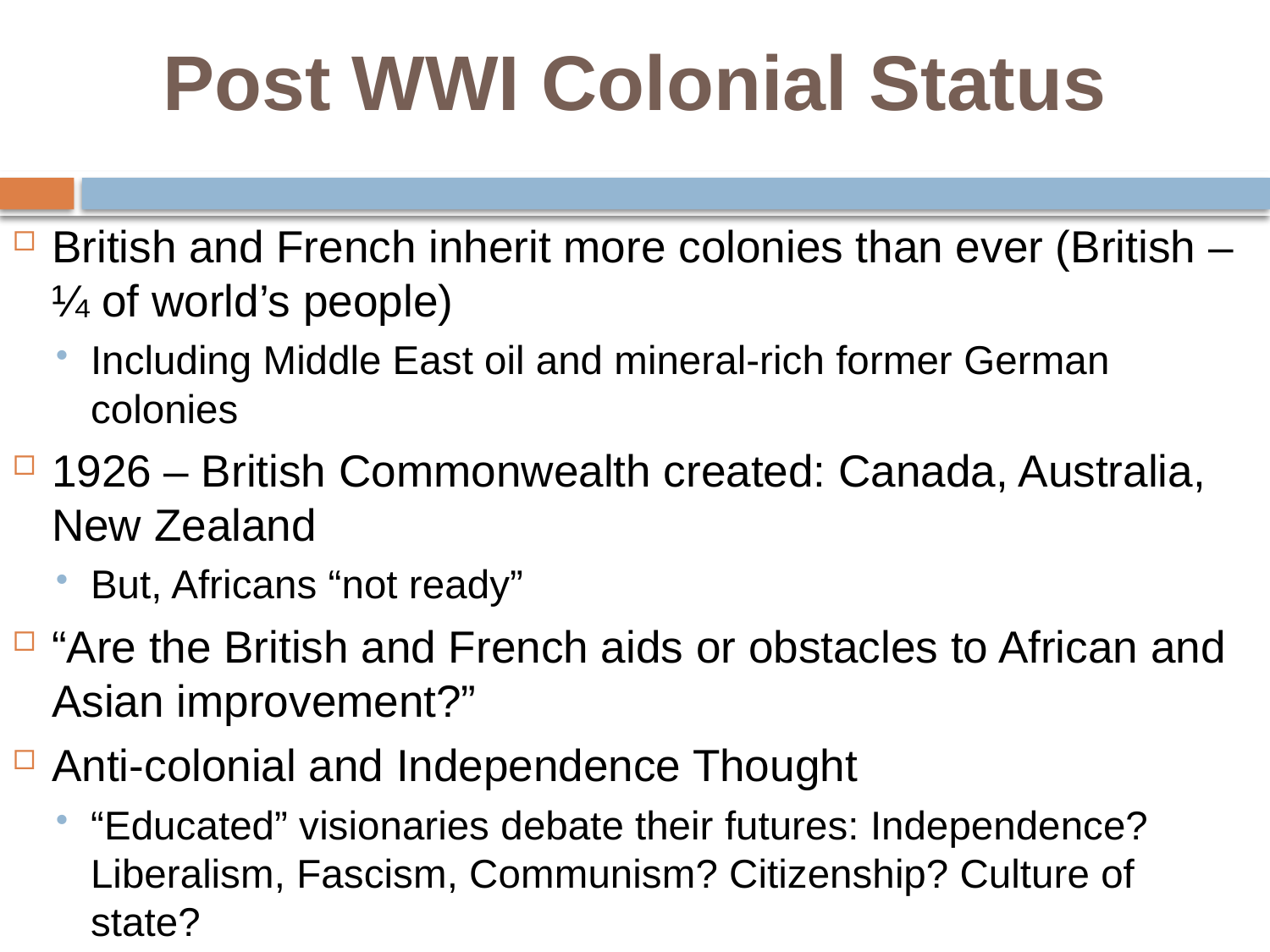

# Post WWI Colonial Status
British and French inherit more colonies than ever (British – ¼ of world’s people)
Including Middle East oil and mineral-rich former German colonies
1926 – British Commonwealth created: Canada, Australia, New Zealand
But, Africans “not ready”
“Are the British and French aids or obstacles to African and Asian improvement?”
Anti-colonial and Independence Thought
“Educated” visionaries debate their futures: Independence? Liberalism, Fascism, Communism? Citizenship? Culture of state?